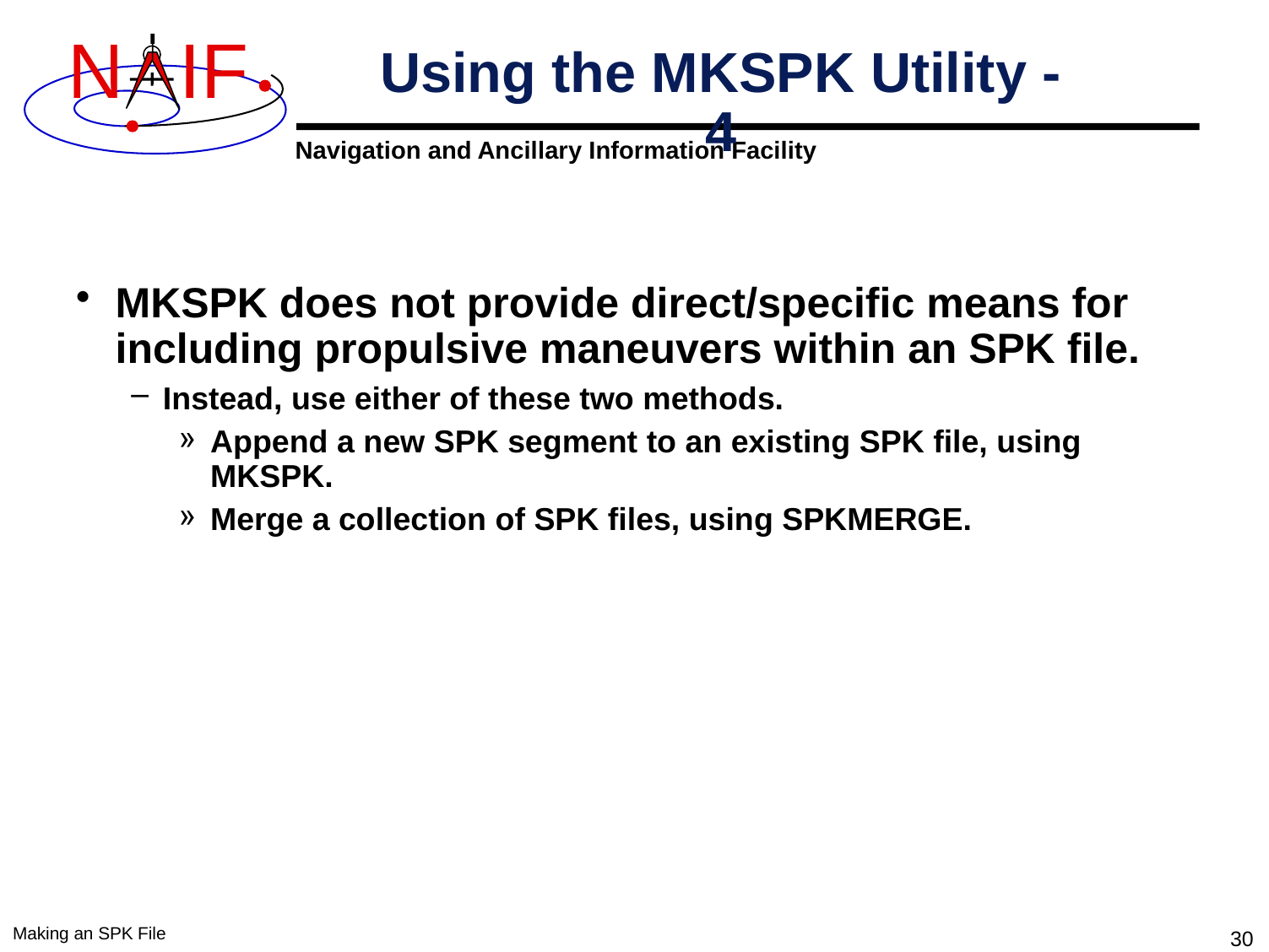

# Using the MKSPK Utility - 4
MKSPK does not provide direct/specific means for including propulsive maneuvers within an SPK file.
Instead, use either of these two methods.
Append a new SPK segment to an existing SPK file, using MKSPK.
Merge a collection of SPK files, using SPKMERGE.
Making an SPK File
30